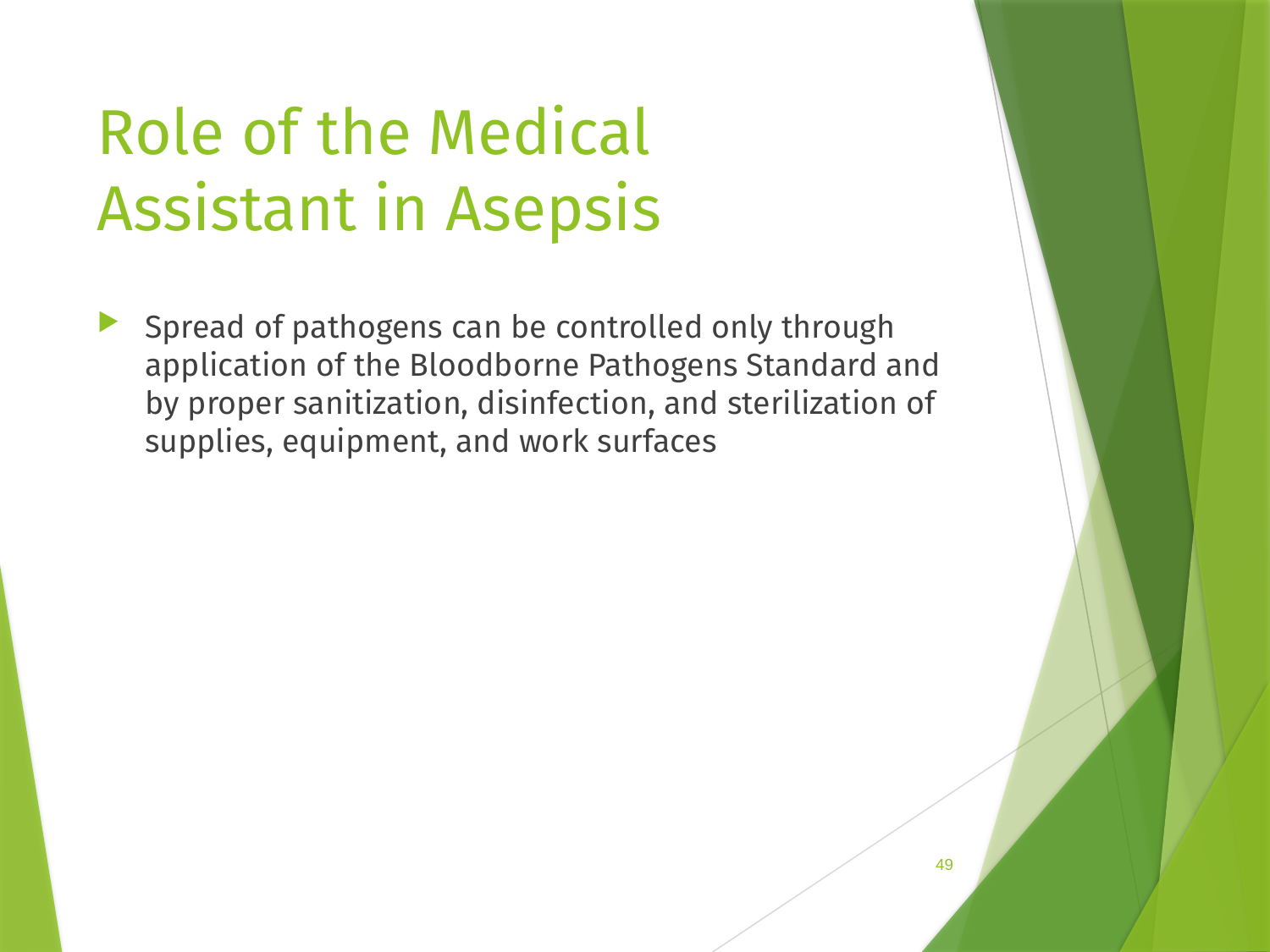

# Role of the Medical Assistant in Asepsis
Spread of pathogens can be controlled only through application of the Bloodborne Pathogens Standard and by proper sanitization, disinfection, and sterilization of supplies, equipment, and work surfaces

 49